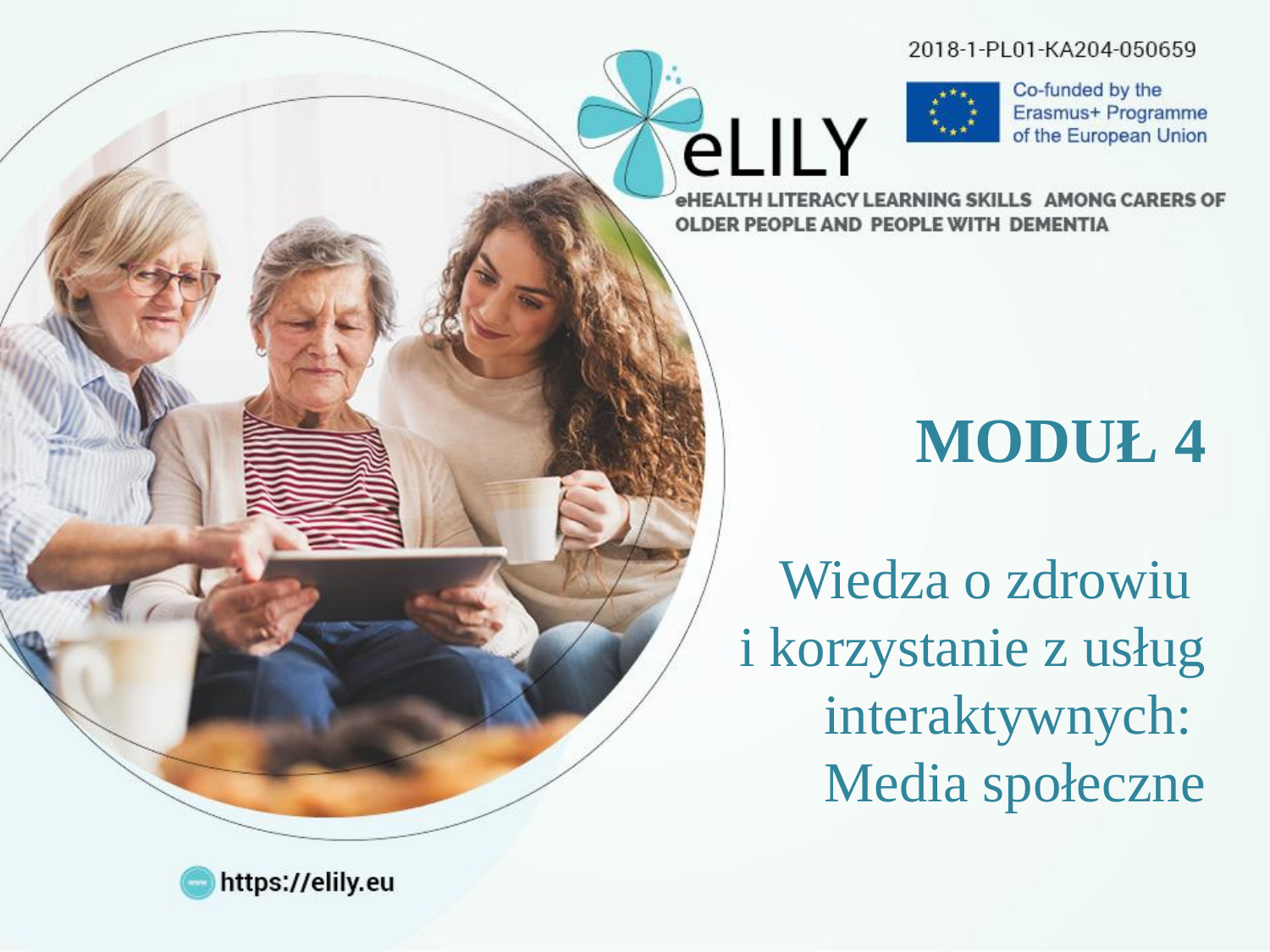

MODUŁ 4
Wiedza o zdrowiu
i korzystanie z usług interaktywnych:
Media społeczne